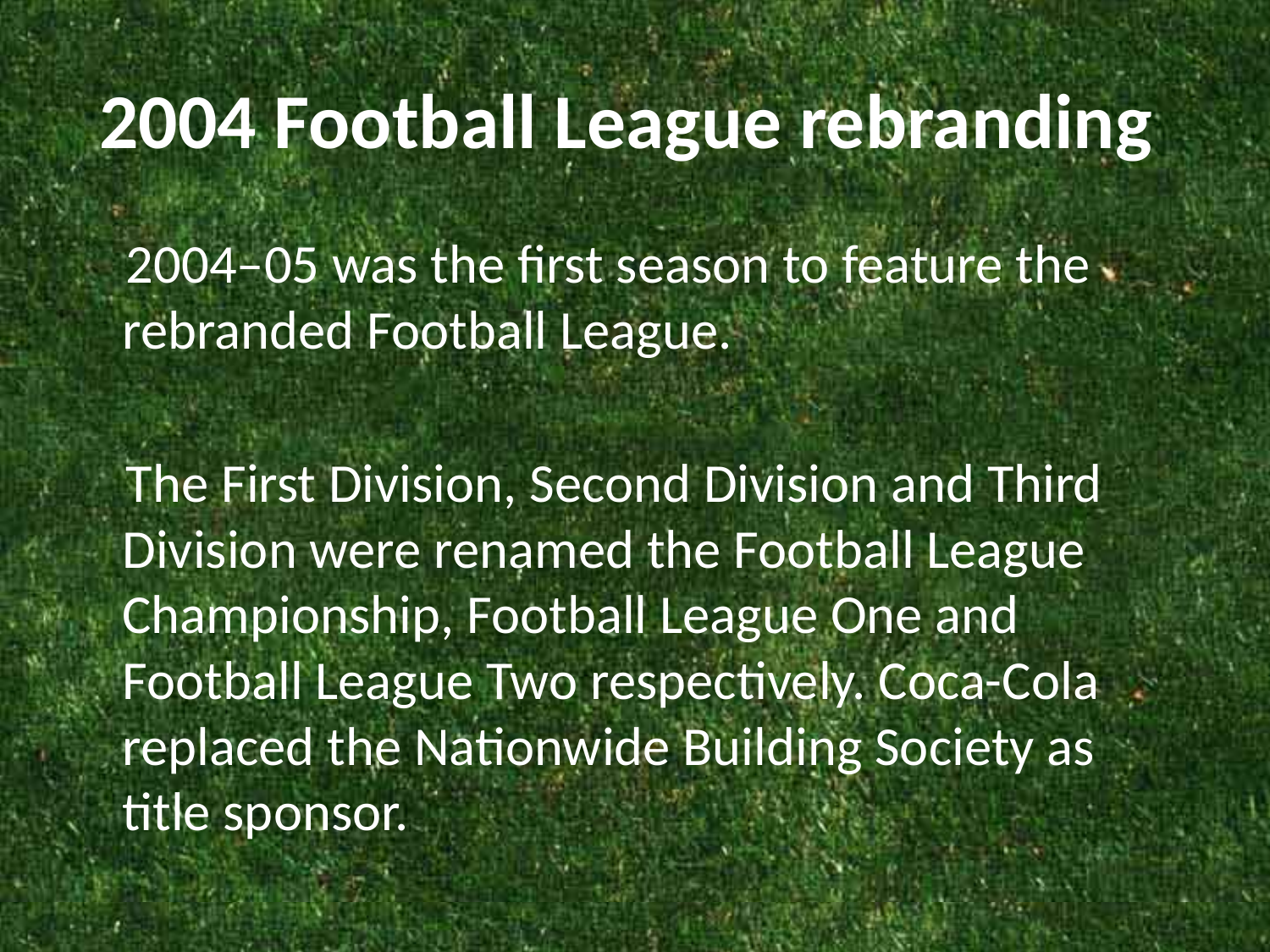

# 2004 Football League rebranding
    2004–05 was the first season to feature the rebranded Football League.

    The First Division, Second Division and Third Division were renamed the Football League Championship, Football League One and Football League Two respectively. Coca-Cola replaced the Nationwide Building Society as title sponsor.